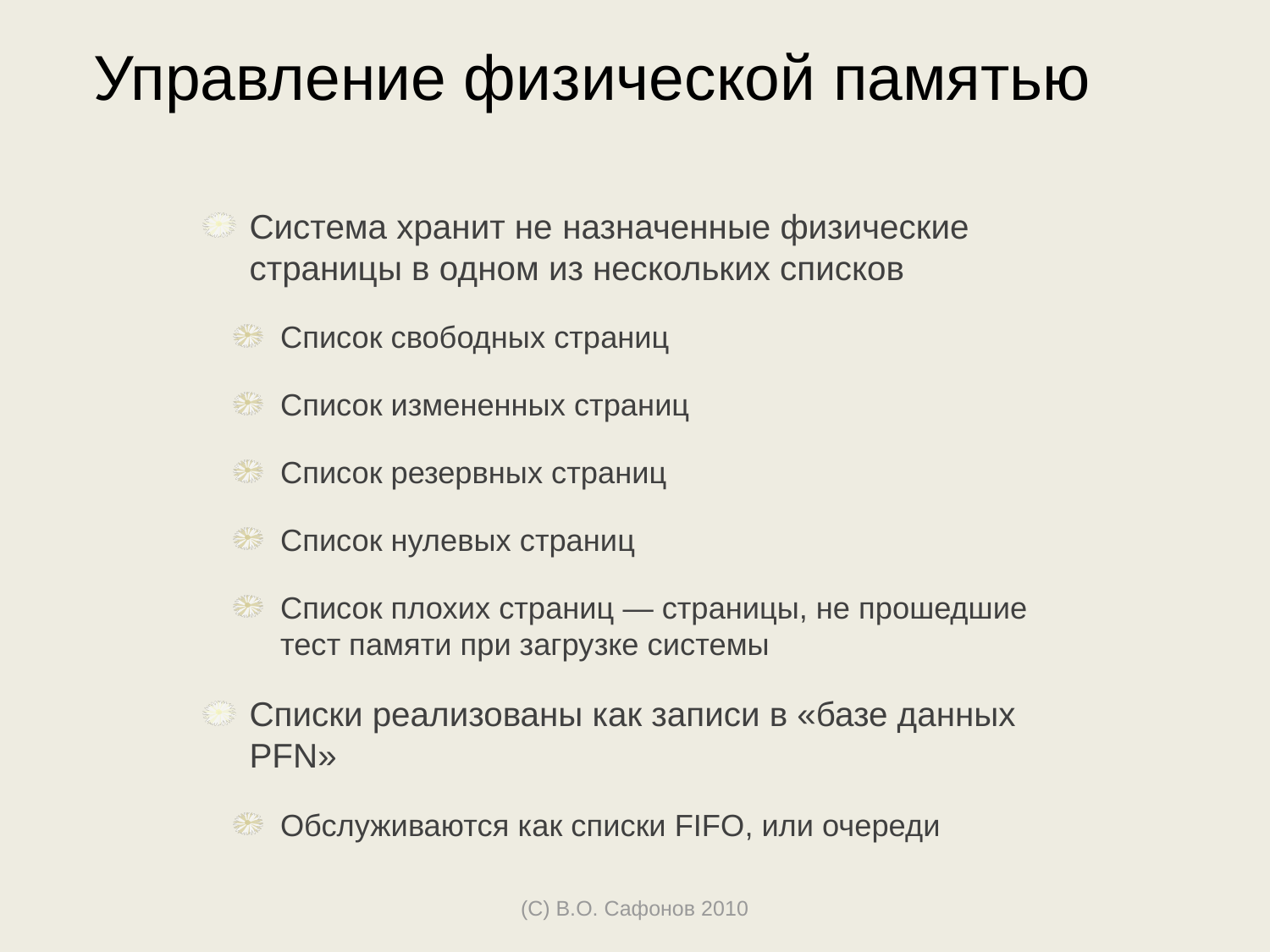

Управление физической памятью
Система хранит не назначенные физические страницы в одном из нескольких списков
Список свободных страниц
Список измененных страниц
Список резервных страниц
Список нулевых страниц
Список плохих страниц — страницы, не прошедшие тест памяти при загрузке системы
Списки реализованы как записи в «базе данных PFN»
Обслуживаются как списки FIFO, или очереди
(С) В.О. Сафонов 2010